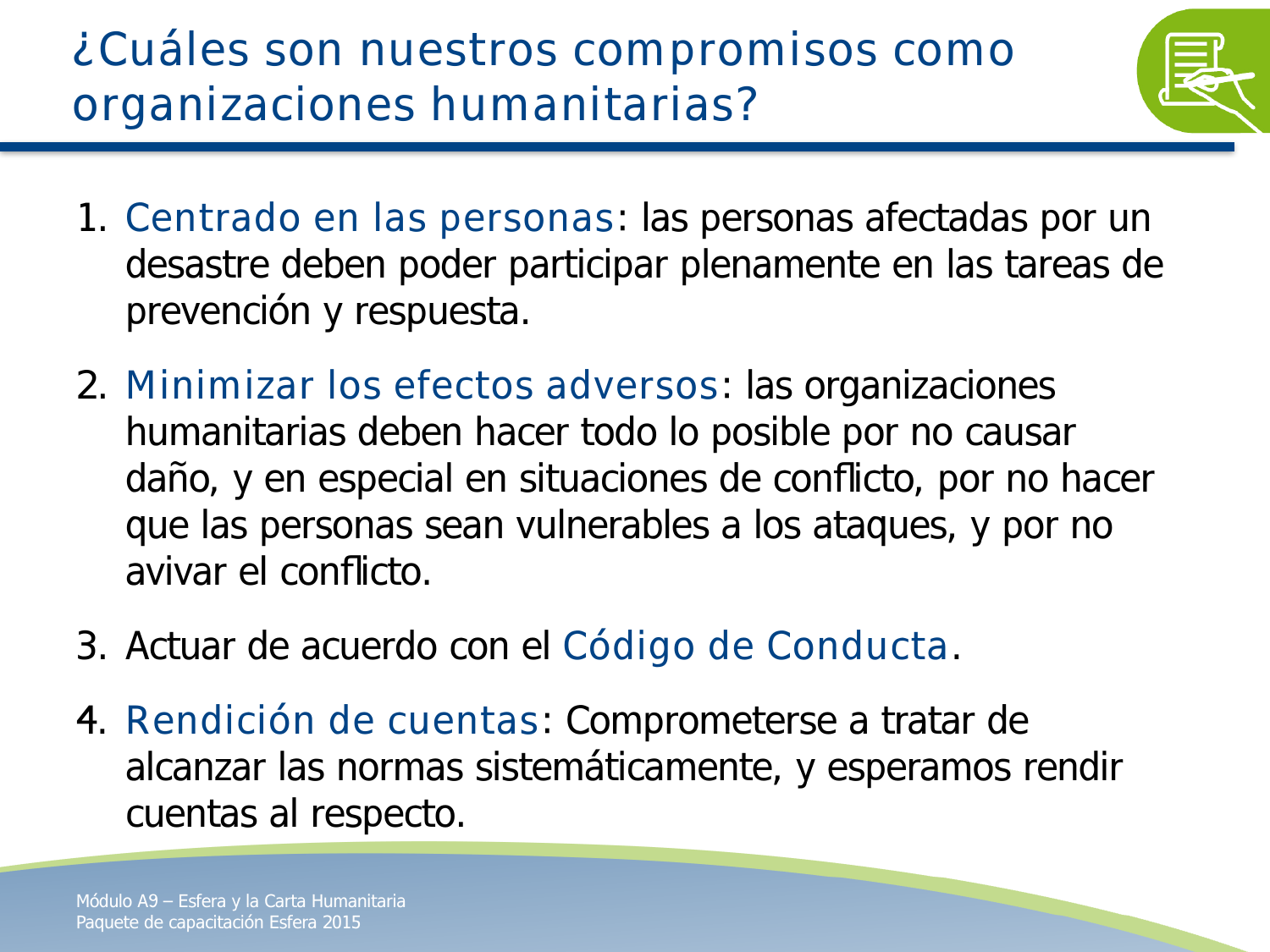

# ¿Cuáles son nuestros compromisos como organizaciones humanitarias?
1.	Centrado en las personas: las personas afectadas por un desastre deben poder participar plenamente en las tareas de prevención y respuesta.
2.	Minimizar los efectos adversos: las organizaciones humanitarias deben hacer todo lo posible por no causar daño, y en especial en situaciones de conflicto, por no hacer que las personas sean vulnerables a los ataques, y por no avivar el conflicto.
3.	Actuar de acuerdo con el Código de Conducta.
4.	Rendición de cuentas: Comprometerse a tratar de alcanzar las normas sistemáticamente, y esperamos rendir cuentas al respecto.
Módulo A9 – Esfera y la Carta Humanitaria
Paquete de capacitación Esfera 2015